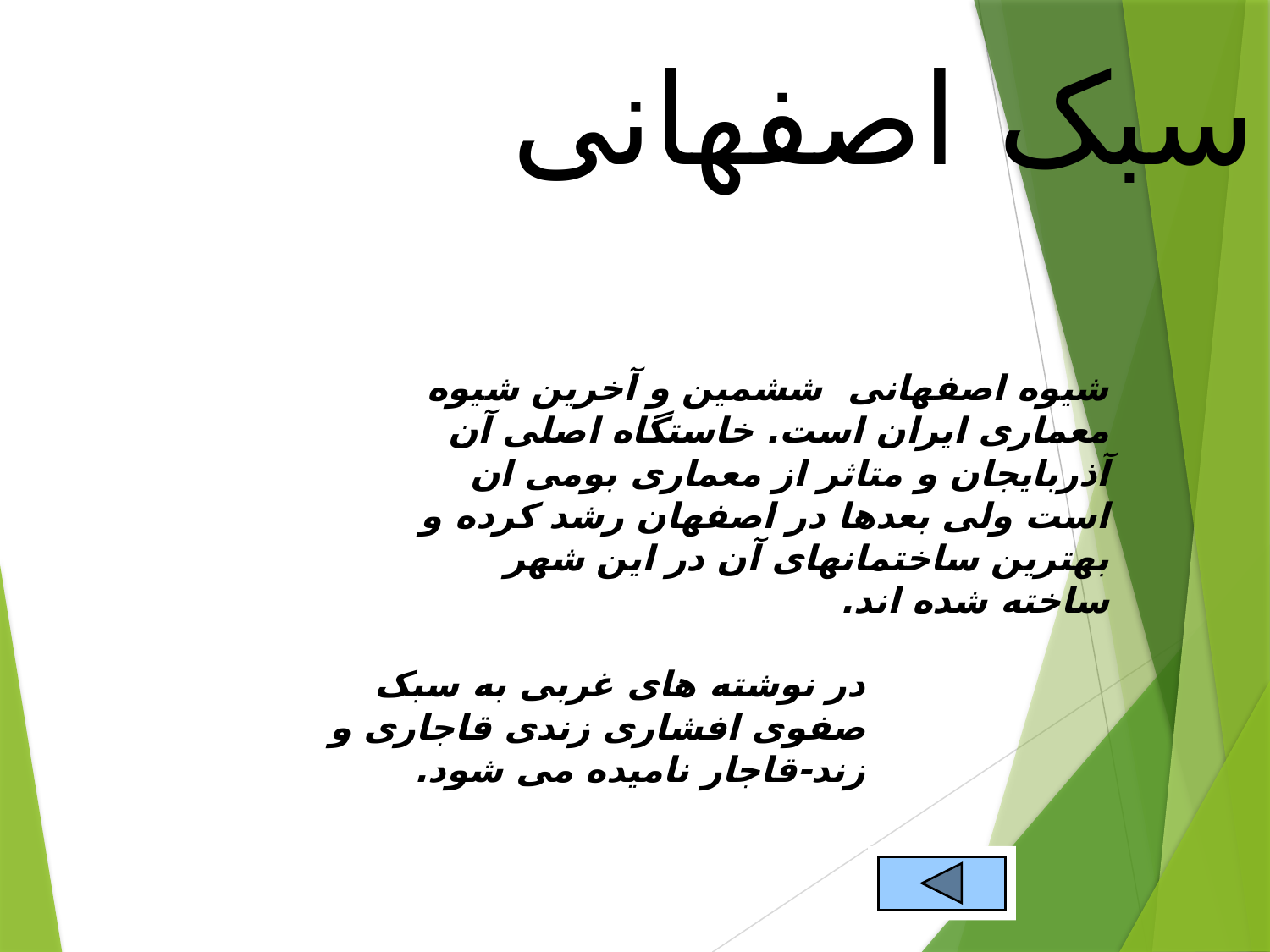

سبک اصفهانی
شيوه اصفهانی  ششمين و آخرین شيوه معماری ايران است. خاستگاه اصلی آن آذربايجان و متاثر از معماری بومی ان است ولی بعدها در اصفهان رشد کرده و بهترين ساختمانهای آن در این شهر ساخته شده اند.
در نوشته های غربی به سبک صفوی افشاری زندی قاجاری و زند-قاجار ناميده می شود.
184